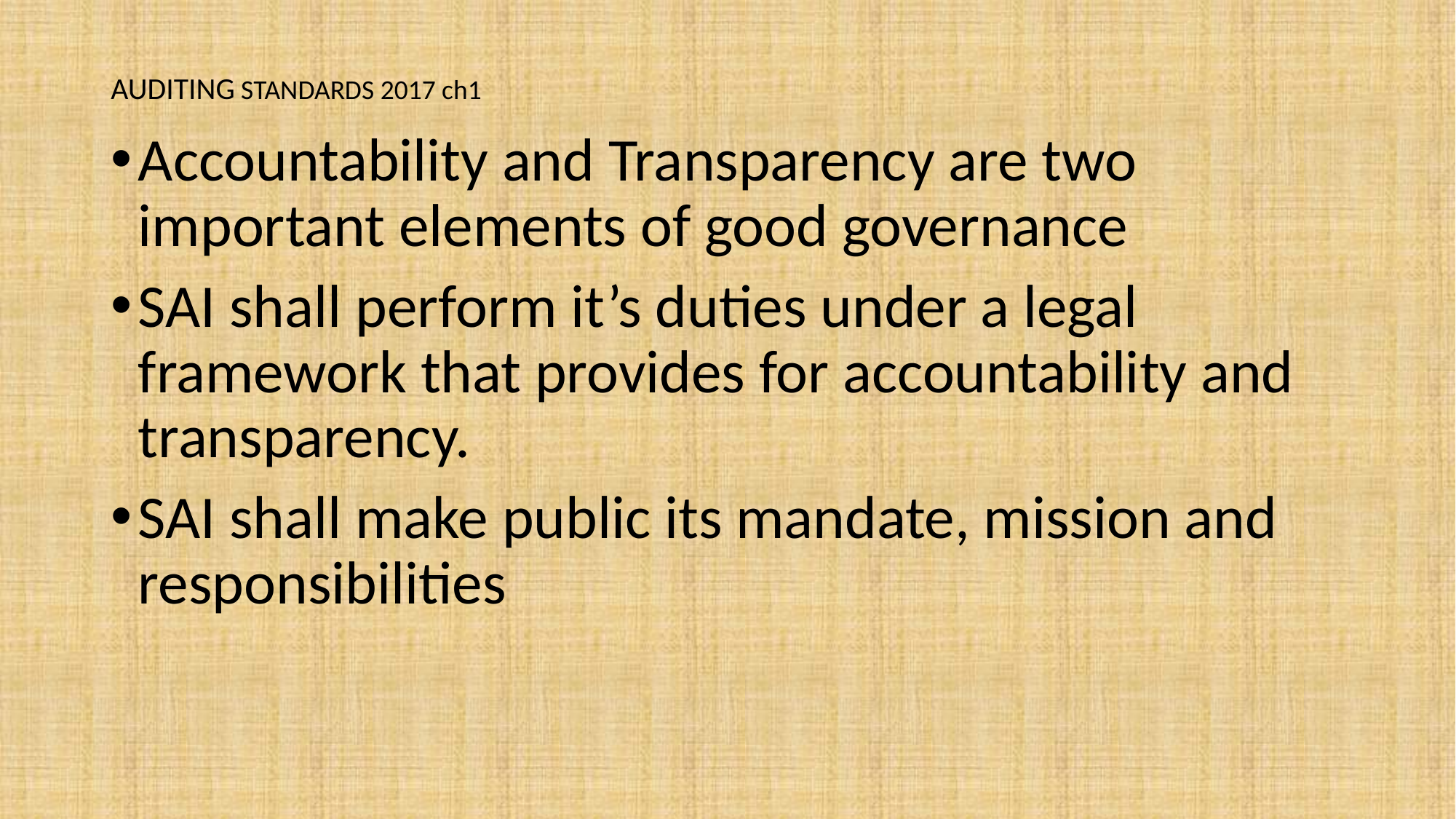

# AUDITING STANDARDS 2017 ch1
Accountability and Transparency are two important elements of good governance
SAI shall perform it’s duties under a legal framework that provides for accountability and transparency.
SAI shall make public its mandate, mission and responsibilities